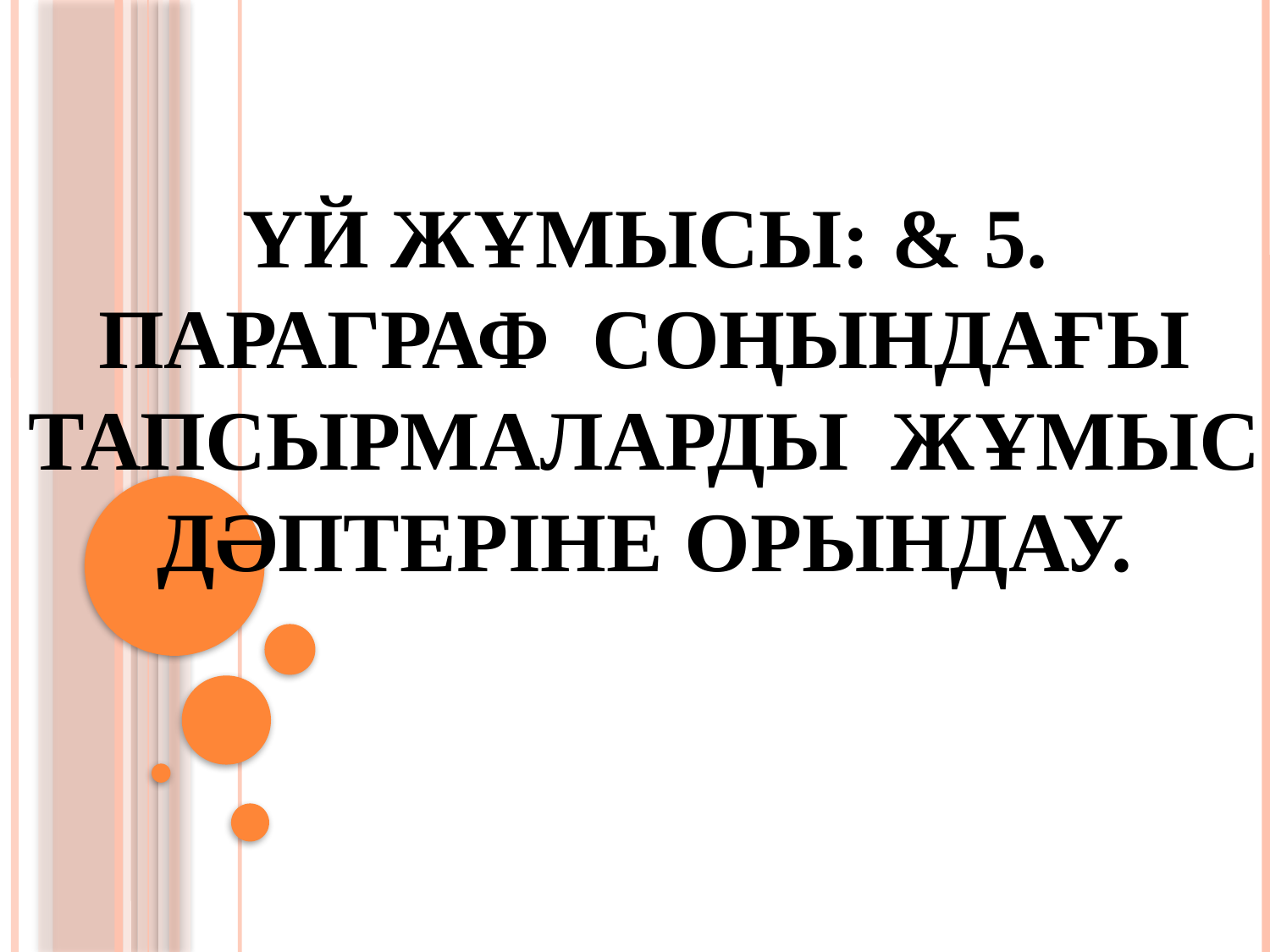

# Үй жұмысы: & 5. Параграф  соңындағы тапсырмаларды  жұмыс дәптеріне орындау.